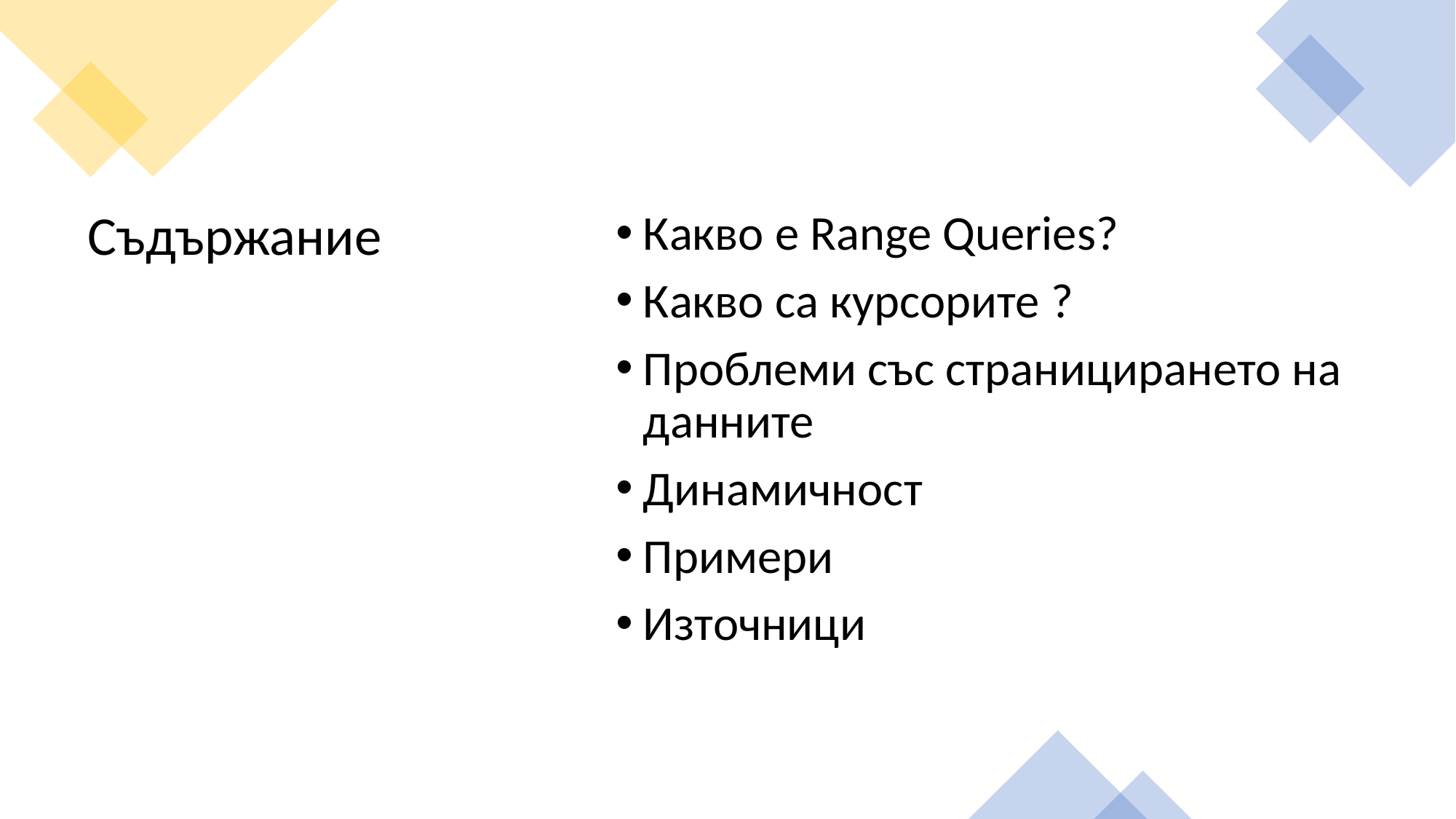

Съдържание
Какво е Range Queries?
Какво са курсорите ?
Проблеми със страницирането на данните
Динамичност
Примери
Източници